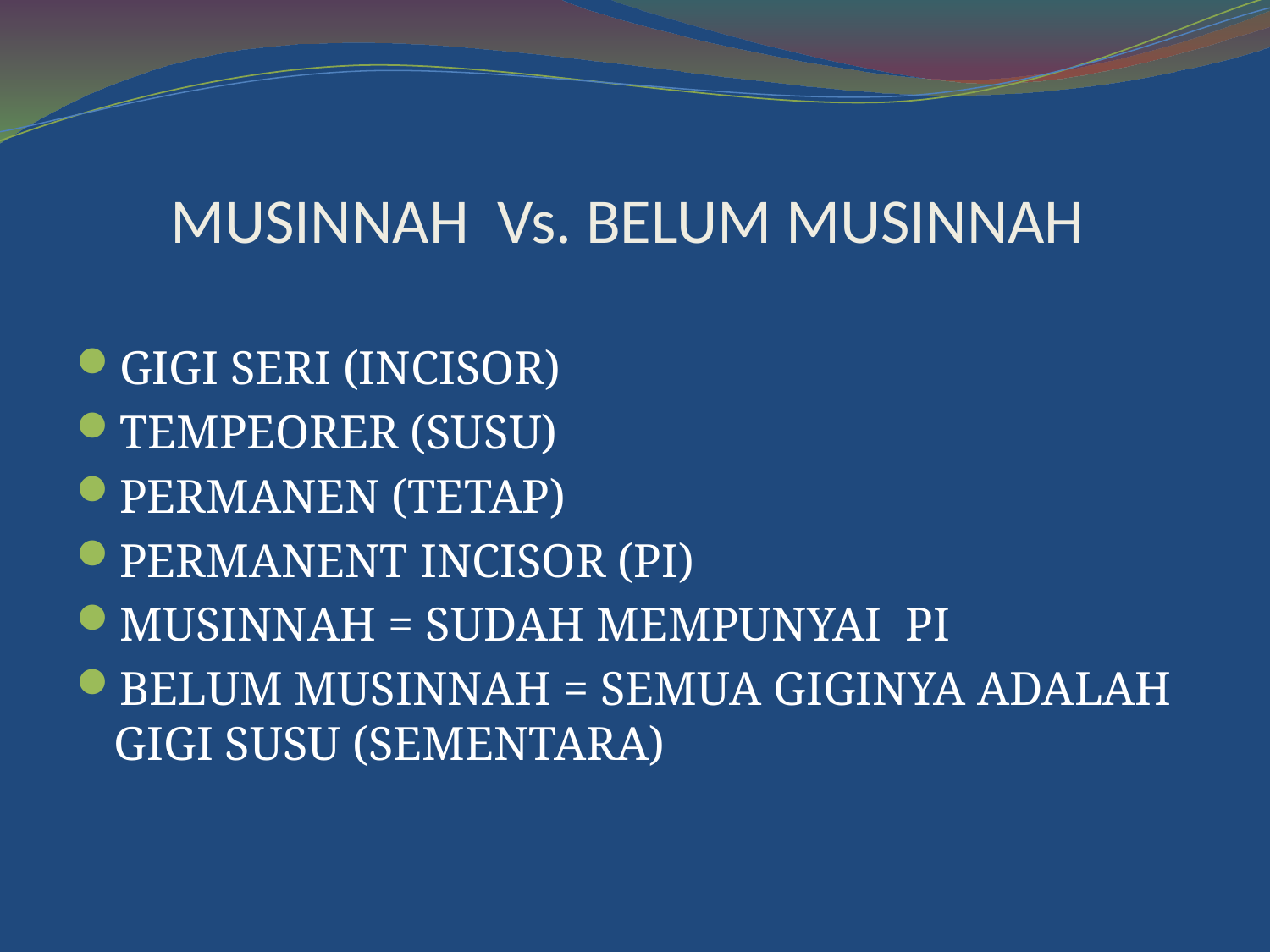

# MUSINNAH  Vs. BELUM MUSINNAH

GIGI SERI (INCISOR)
TEMPEORER (SUSU)
PERMANEN (TETAP)
PERMANENT INCISOR (PI)
MUSINNAH = SUDAH MEMPUNYAI  PI
BELUM MUSINNAH = SEMUA GIGINYA ADALAH GIGI SUSU (SEMENTARA)